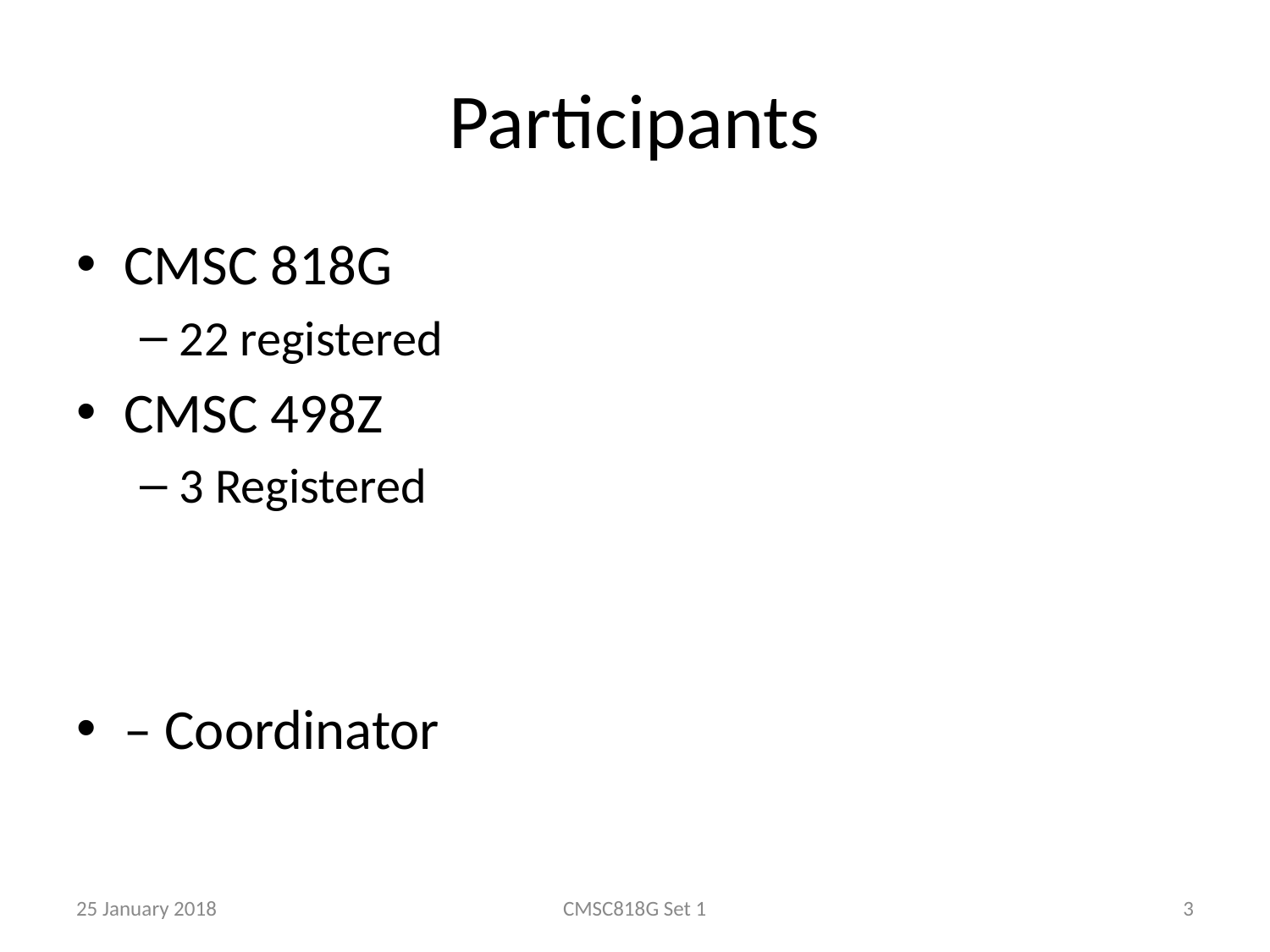

# Participants
CMSC 818G
22 registered
CMSC 498Z
3 Registered

– Coordinator

25 January 2018
CMSC818G Set 1
3